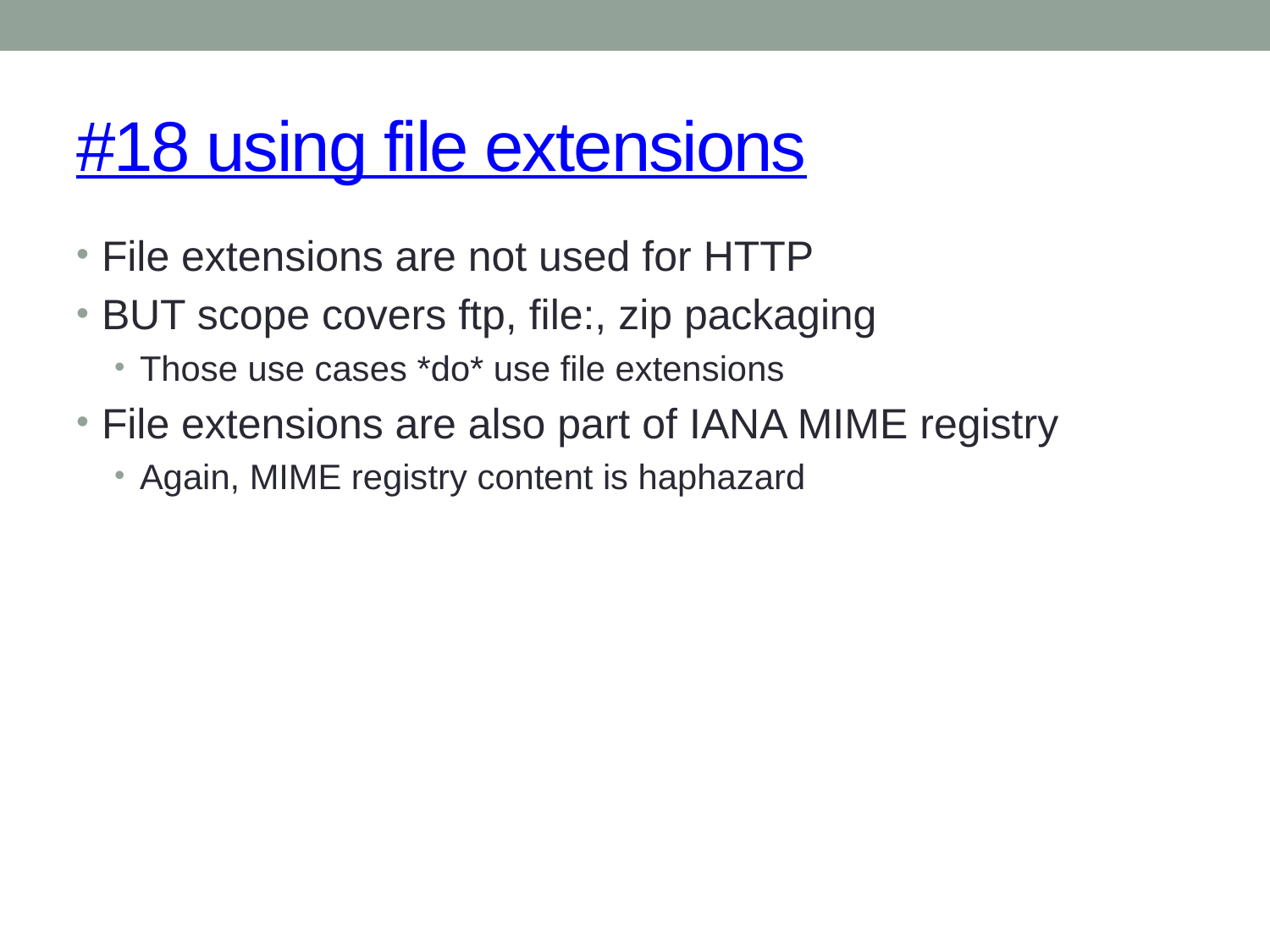

# #18 using file extensions
File extensions are not used for HTTP
BUT scope covers ftp, file:, zip packaging
Those use cases *do* use file extensions
File extensions are also part of IANA MIME registry
Again, MIME registry content is haphazard